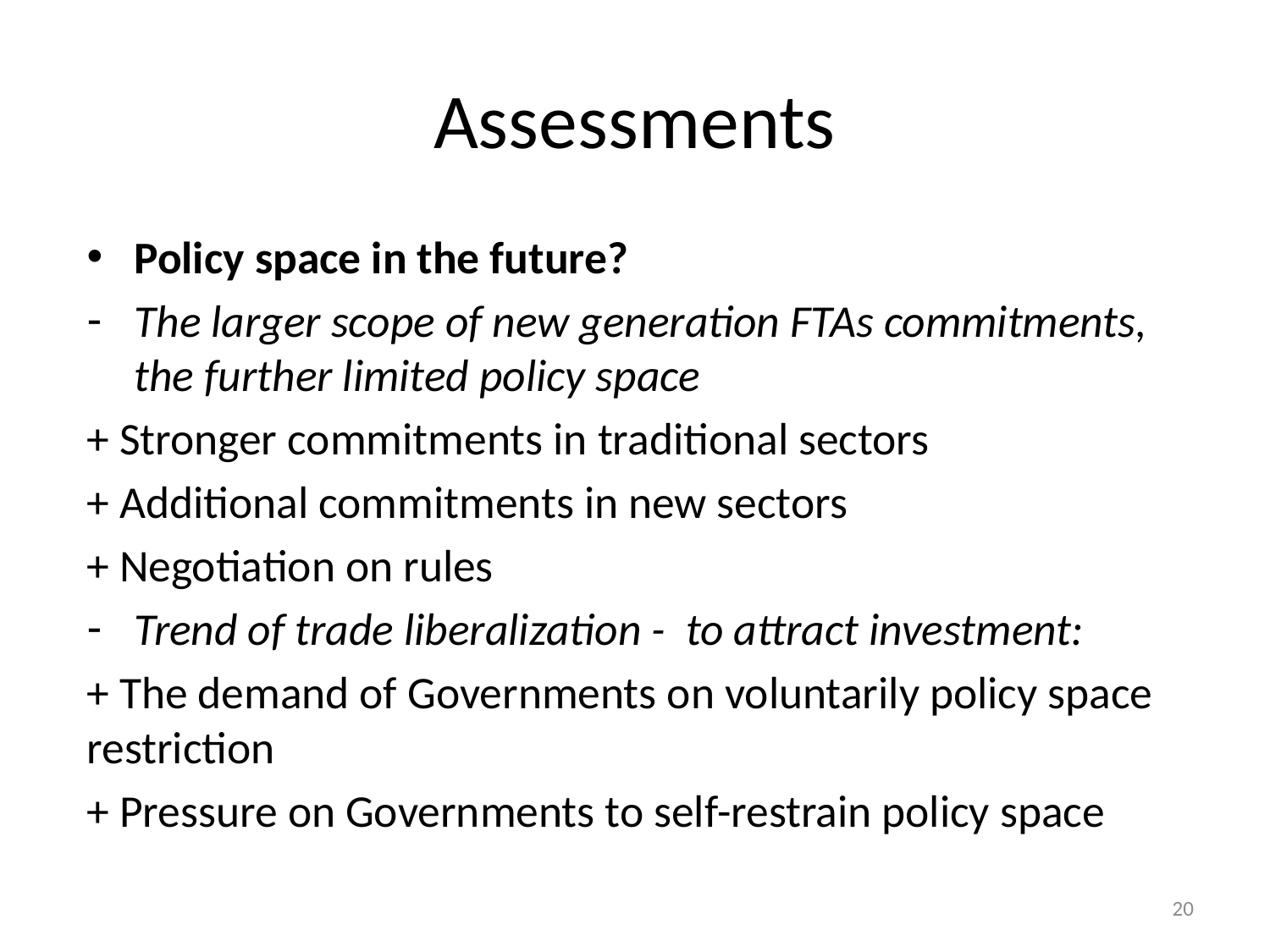

# Assessments

Policy space in the future?
The larger scope of new generation FTAs commitments, the further limited policy space
+ Stronger commitments in traditional sectors
+ Additional commitments in new sectors
+ Negotiation on rules
Trend of trade liberalization -  to attract investment:
+ The demand of Governments on voluntarily policy space restriction
+ Pressure on Governments to self-restrain policy space

20